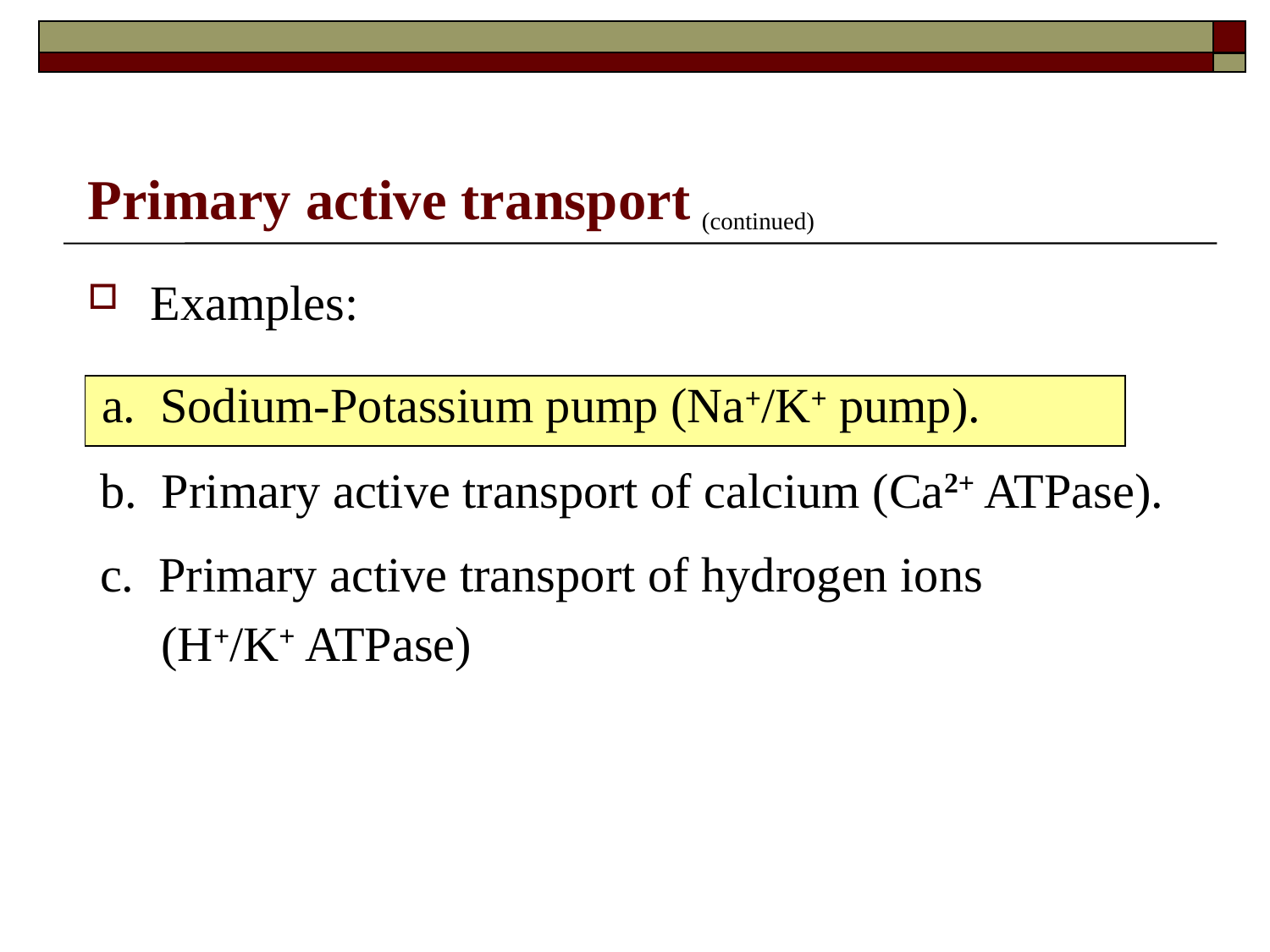

# Primary active transport (continued)
Examples:

 a.  Sodium-Potassium pump (Na+/K+ pump).

 b.  Primary active transport of calcium (Ca2+ ATPase).

 c.  Primary active transport of hydrogen ions
      (H+/K+ ATPase)